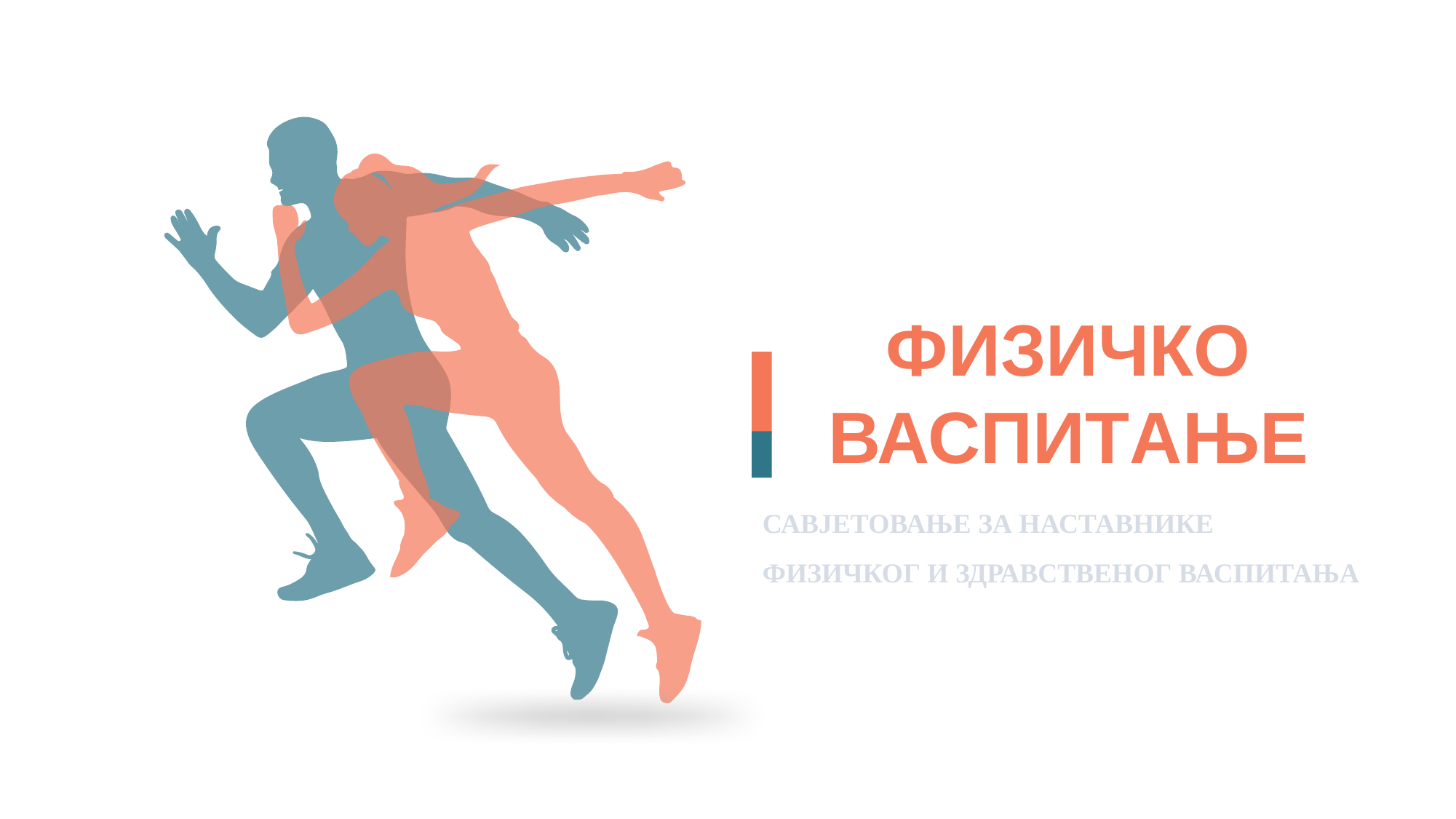

ФИЗИЧКО ВАСПИТAЊЕ

САВЈЕТОВАЊЕ ЗА НАСТАВНИКЕ ФИЗИЧКОГ И ЗДРАВСТВЕНОГ ВАСПИТАЊА